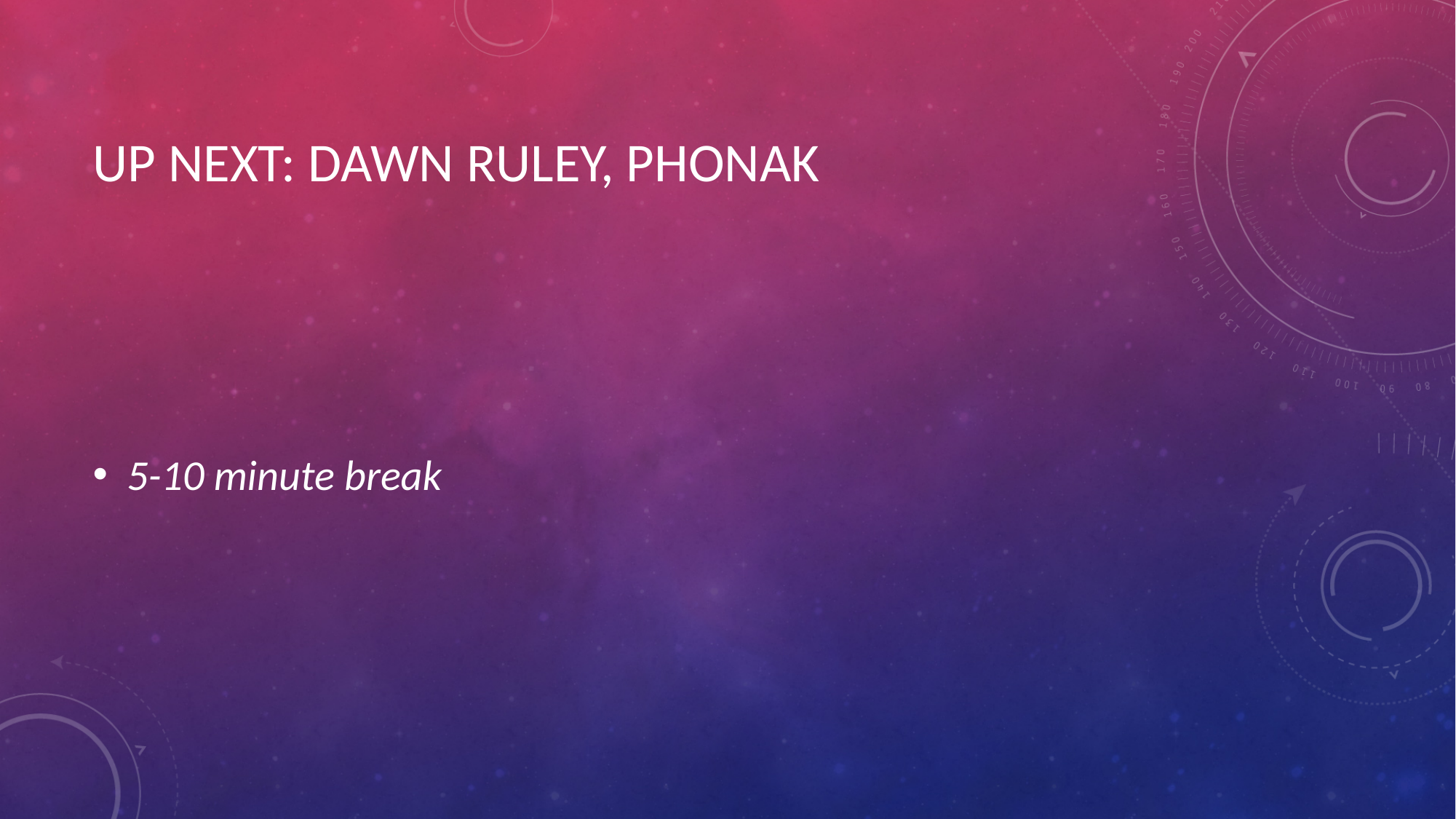

# Up next: Dawn Ruley, Phonak
5-10 minute break